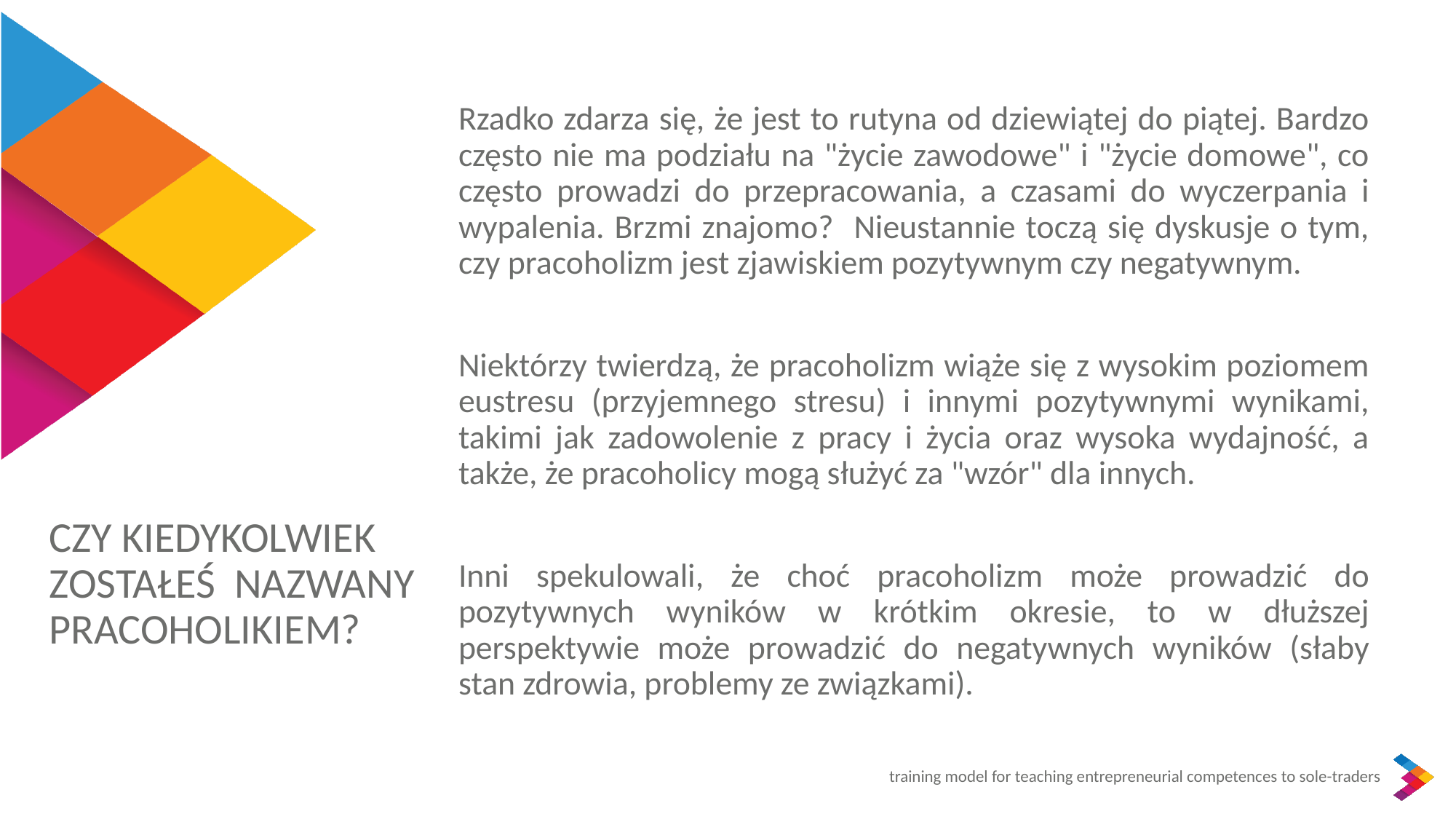

Rzadko zdarza się, że jest to rutyna od dziewiątej do piątej. Bardzo często nie ma podziału na "życie zawodowe" i "życie domowe", co często prowadzi do przepracowania, a czasami do wyczerpania i wypalenia. Brzmi znajomo?  Nieustannie toczą się dyskusje o tym, czy pracoholizm jest zjawiskiem pozytywnym czy negatywnym.

Niektórzy twierdzą, że pracoholizm wiąże się z wysokim poziomem eustresu (przyjemnego stresu) i innymi pozytywnymi wynikami, takimi jak zadowolenie z pracy i życia oraz wysoka wydajność, a także, że pracoholicy mogą służyć za "wzór" dla innych.

Inni spekulowali, że choć pracoholizm może prowadzić do pozytywnych wyników w krótkim okresie, to w dłuższej perspektywie może prowadzić do negatywnych wyników (słaby stan zdrowia, problemy ze związkami).

CZY KIEDYKOLWIEK ZOSTAŁEŚ  NAZWANY PRACOHOLIKIEM?